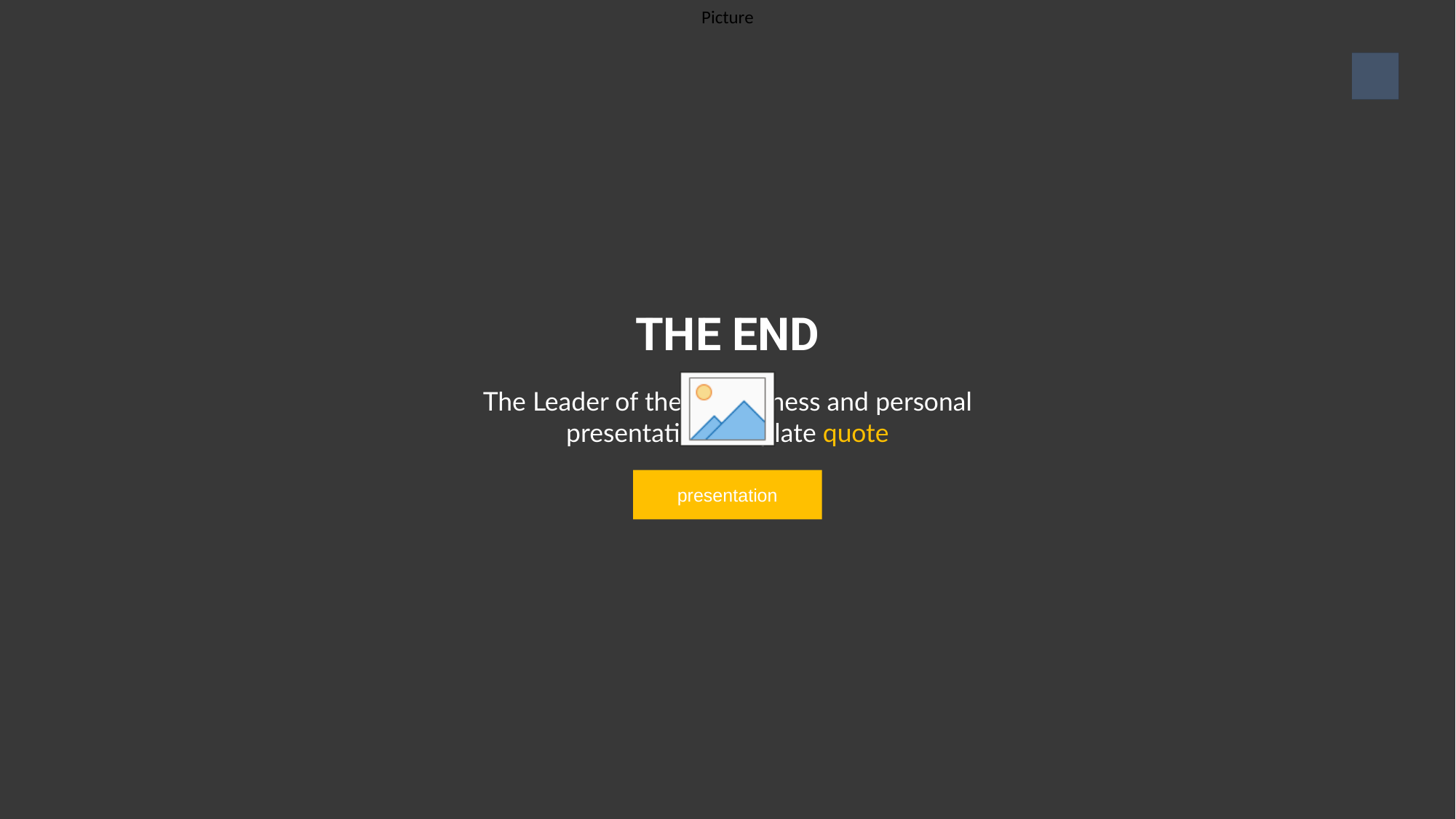

25
THE END
The Leader of the All business and personal
presentation template quote

presentation